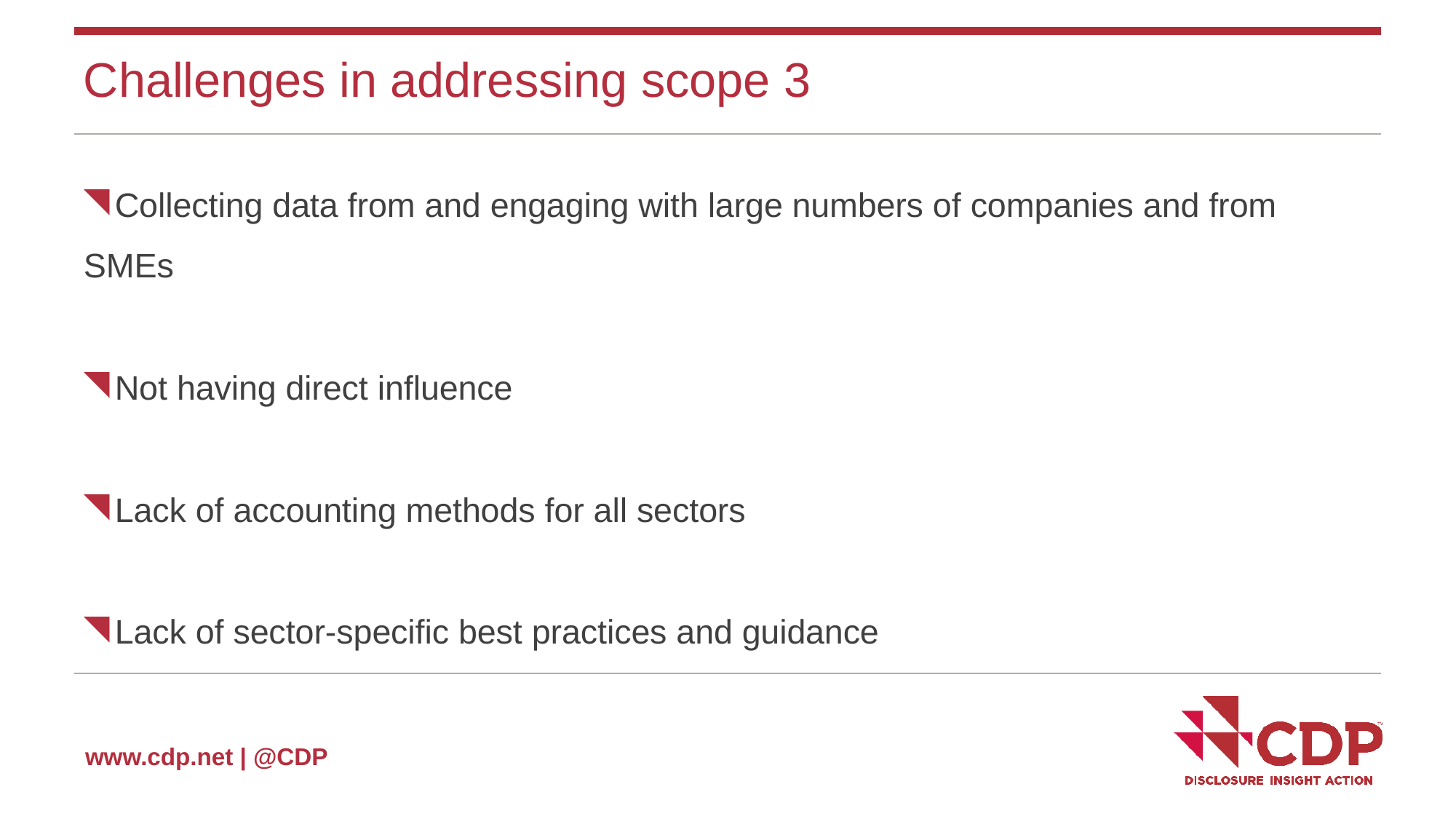

# Challenges in addressing scope 3
 Collecting data from and engaging with large numbers of companies and from SMEs

 Not having direct influence

 Lack of accounting methods for all sectors

 Lack of sector-specific best practices and guidance